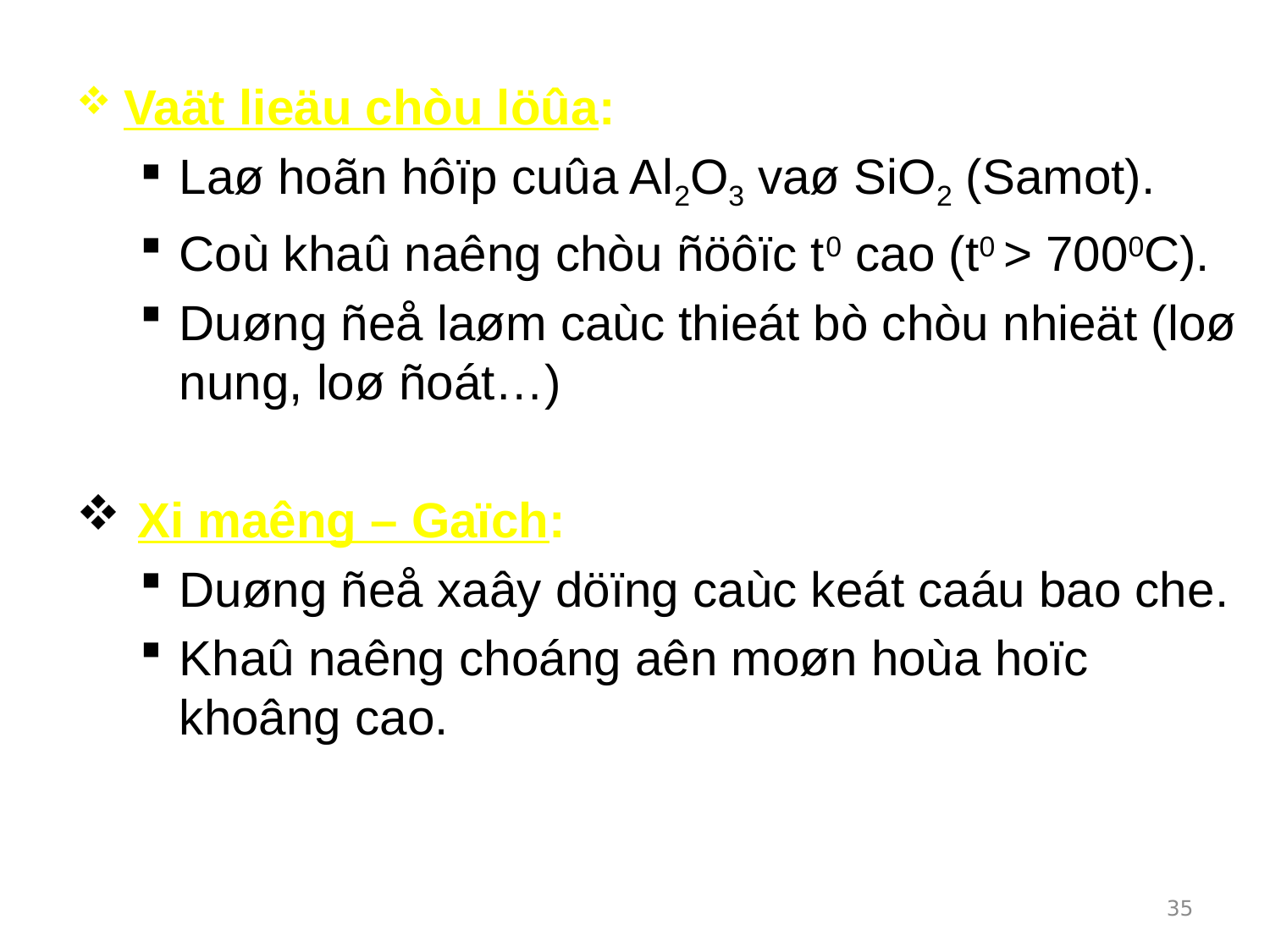

Vaät lieäu chòu löûa:
Laø hoãn hôïp cuûa Al2O3 vaø SiO2 (Samot).
Coù khaû naêng chòu ñöôïc t0 cao (t0 > 7000C).
Duøng ñeå laøm caùc thieát bò chòu nhieät (loø nung, loø ñoát…)

 Xi maêng – Gaïch:
Duøng ñeå xaây döïng caùc keát caáu bao che.
Khaû naêng choáng aên moøn hoùa hoïc khoâng cao.
35